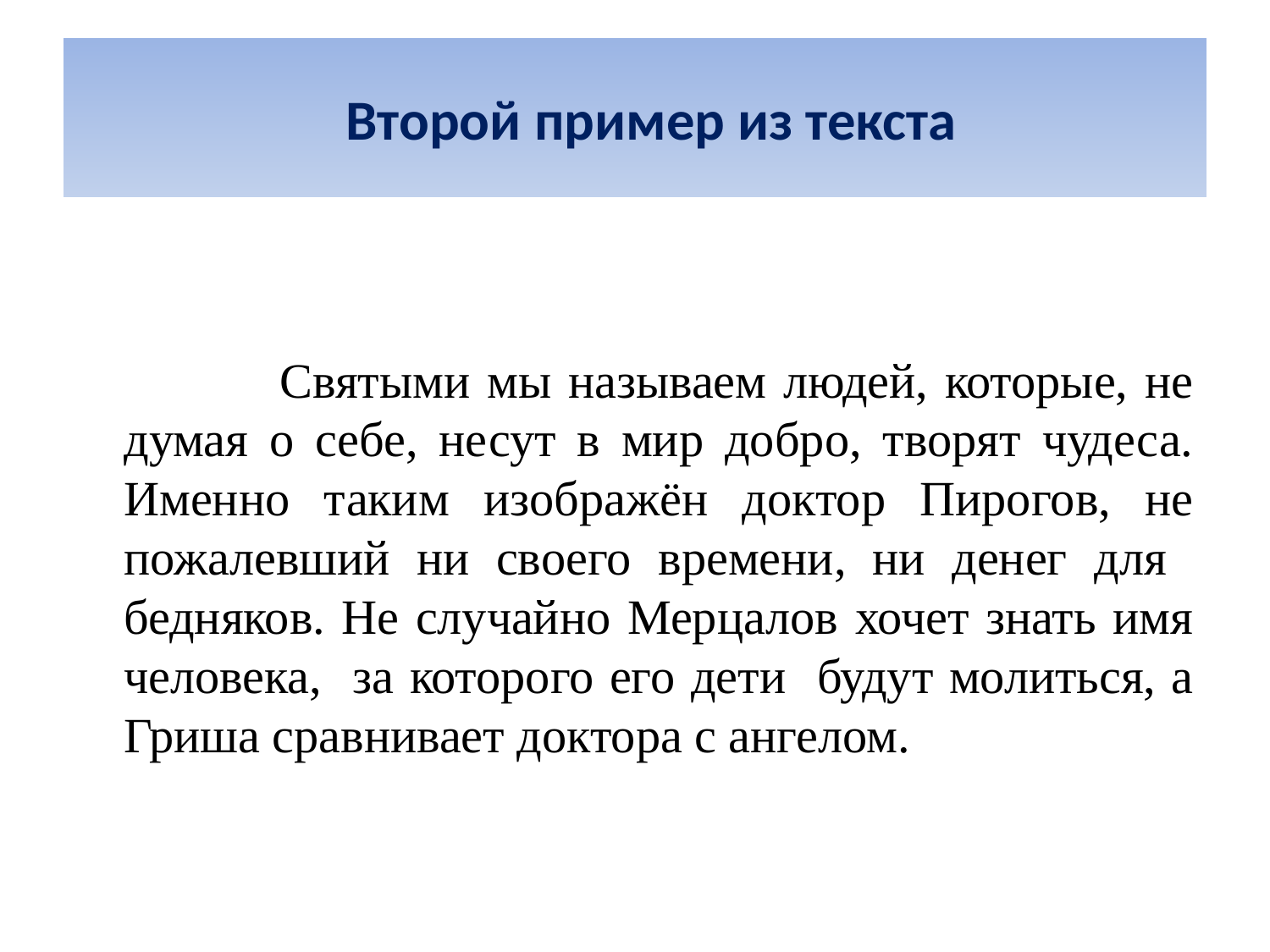

# Второй пример из текста

             Святыми мы называем людей, которые, не думая о себе, несут в мир добро, творят чудеса. Именно таким изображён доктор Пирогов, не пожалевший ни своего времени, ни денег для  бедняков. Не случайно Мерцалов хочет знать имя человека,  за которого его дети  будут молиться, а Гриша сравнивает доктора с ангелом.